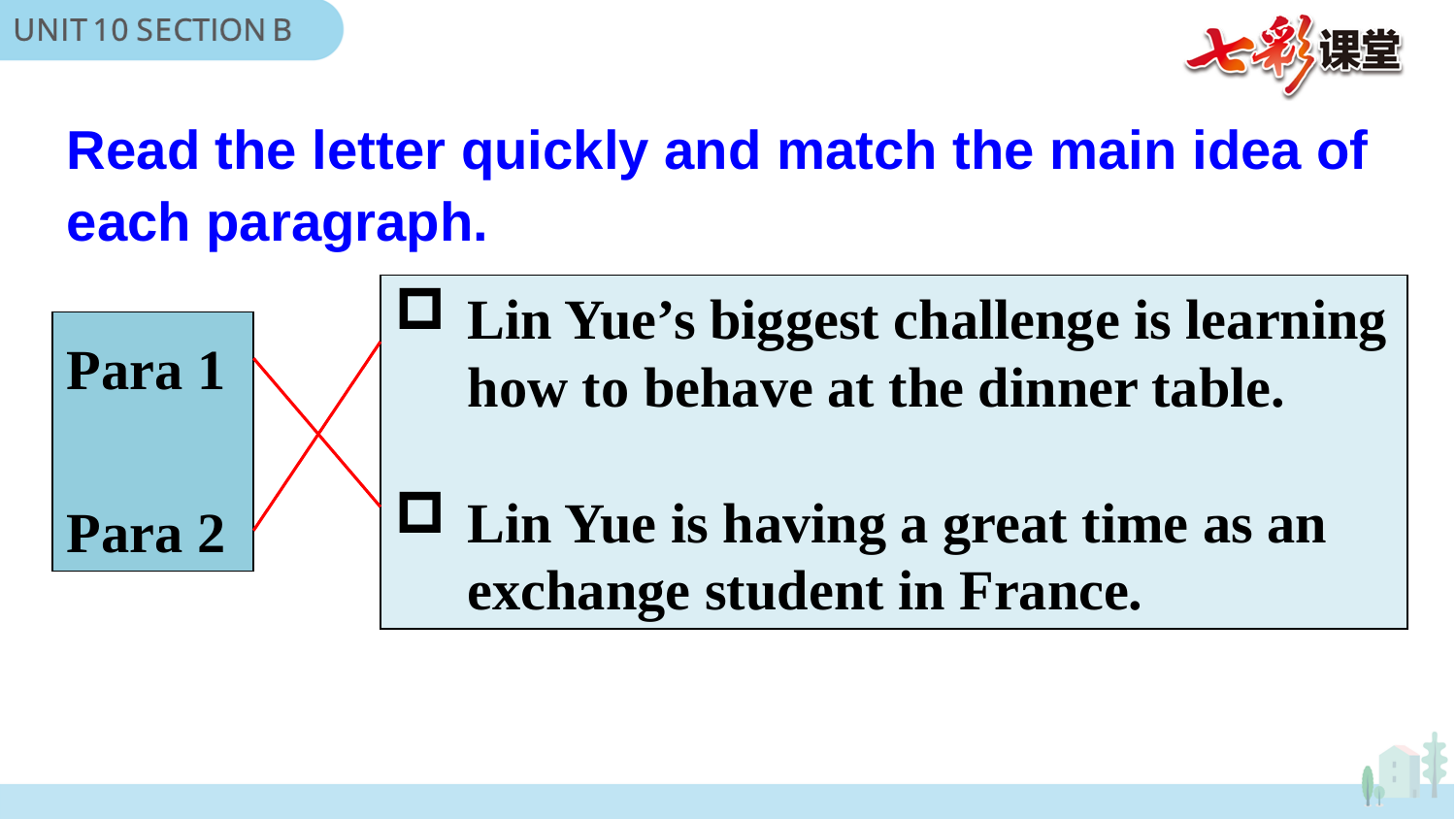

Read the letter quickly and match the main idea of each paragraph.
Lin Yue’s biggest challenge is learning how to behave at the dinner table.

Lin Yue is having a great time as an exchange student in France.
Para 1

Para 2